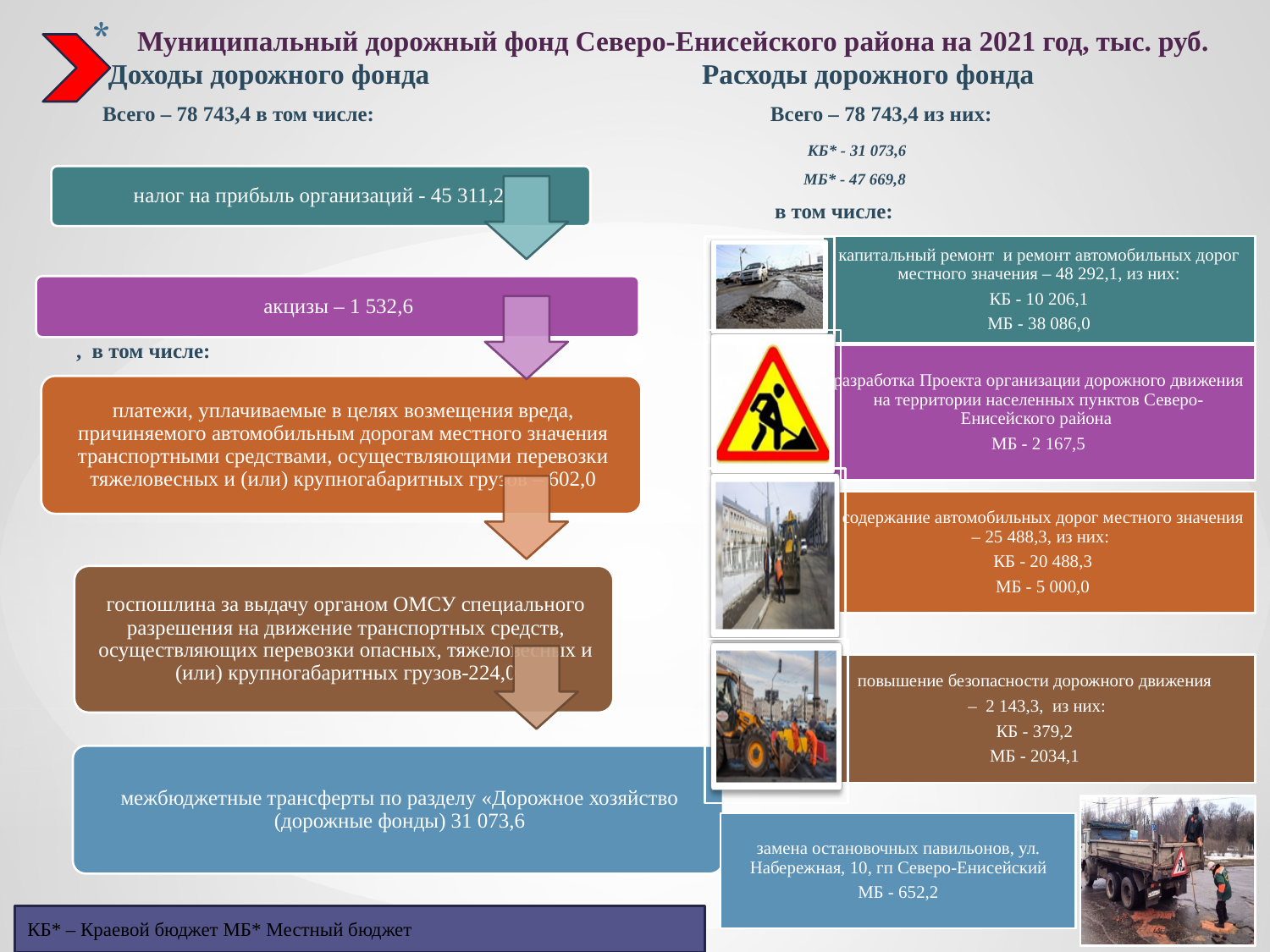

# Муниципальный дорожный фонд Северо-Енисейского района на 2021 год, тыс. руб.

    Доходы дорожного фонда                                       Расходы дорожного фонда
     Всего – 78 743,4 в том числе:                                                                           Всего – 78 743,4 из них:
					                        КБ* - 31 073,6
					                       МБ* - 47 669,8
                                                                                                                                    в том числе:

,  в том числе:

налог на прибыль организаций - 45 311,2
акцизы – 1 532,6
платежи, уплачиваемые в целях возмещения вреда, причиняемого автомобильным дорогам местного значения транспортными средствами, осуществляющими перевозки тяжеловесных и (или) крупногабаритных грузов – 602,0
госпошлина за выдачу органом ОМСУ специального разрешения на движение транспортных средств, осуществляющих перевозки опасных, тяжеловесных и (или) крупногабаритных грузов-224,0
межбюджетные трансферты по разделу «Дорожное хозяйство (дорожные фонды) 31 073,6

капитальный ремонт  и ремонт автомобильных дорог местного значения – 48 292,1, из них:
КБ - 10 206,1
МБ - 38 086,0
разработка Проекта организации дорожного движения на территории населенных пунктов Северо-Енисейского района
МБ - 2 167,5
содержание автомобильных дорог местного значения – 25 488,3, из них:
КБ - 20 488,3
МБ - 5 000,0
повышение безопасности дорожного движения
 –  2 143,3,  из них:
КБ - 379,2
МБ - 2034,1
замена остановочных павильонов, ул. Набережная, 10, гп Северо-Енисейский
МБ - 652,2
КБ* – Краевой бюджет МБ* Местный бюджет